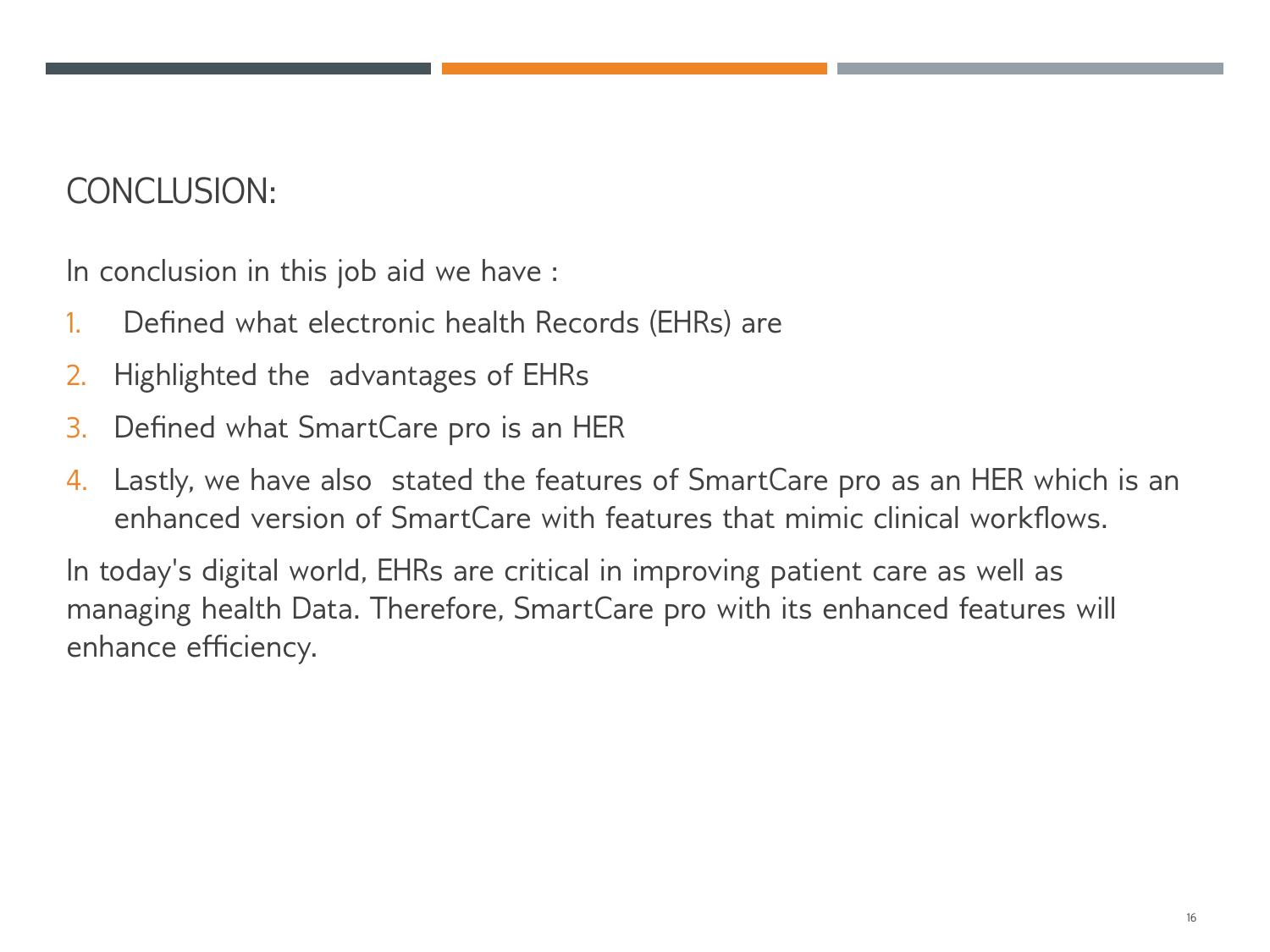

# Conclusion:
In conclusion in this job aid we have :
 Defined what electronic health Records (EHRs) are
Highlighted the  advantages of EHRs
Defined what SmartCare pro is an HER
Lastly, we have also  stated the features of SmartCare pro as an HER which is an enhanced version of SmartCare with features that mimic clinical workflows.
In today's digital world, EHRs are critical in improving patient care as well as managing health Data. Therefore, SmartCare pro with its enhanced features will enhance efficiency.

16